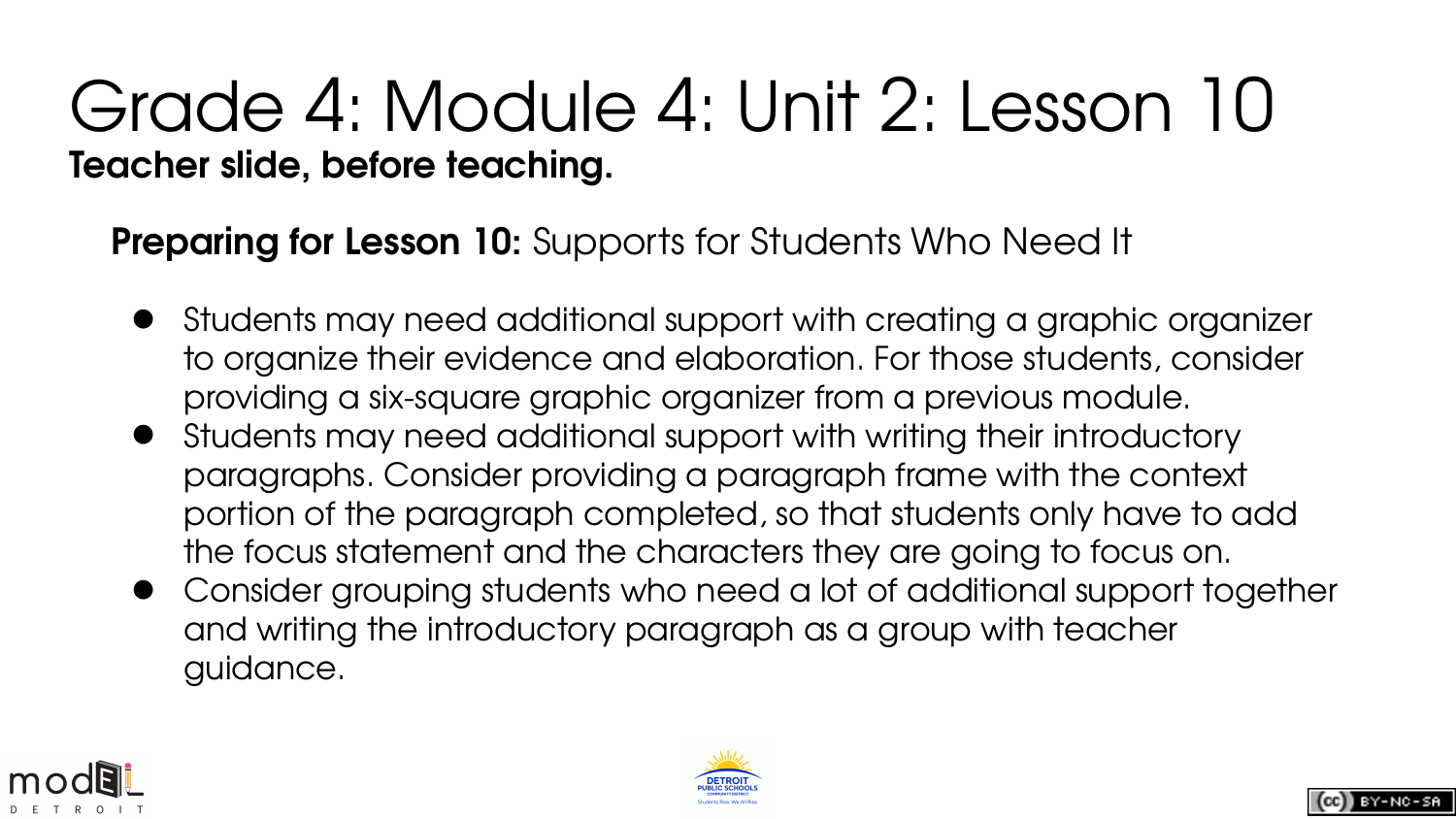

# Grade 4: Module 4: Unit 2: Lesson 10
Teacher slide, before teaching.
Preparing for Lesson 10: Supports for Students Who Need It

Students may need additional support with creating a graphic organizer to organize their evidence and elaboration. For those students, consider providing a six-square graphic organizer from a previous module.
Students may need additional support with writing their introductory paragraphs. Consider providing a paragraph frame with the context portion of the paragraph completed, so that students only have to add the focus statement and the characters they are going to focus on.
Consider grouping students who need a lot of additional support together and writing the introductory paragraph as a group with teacher guidance.